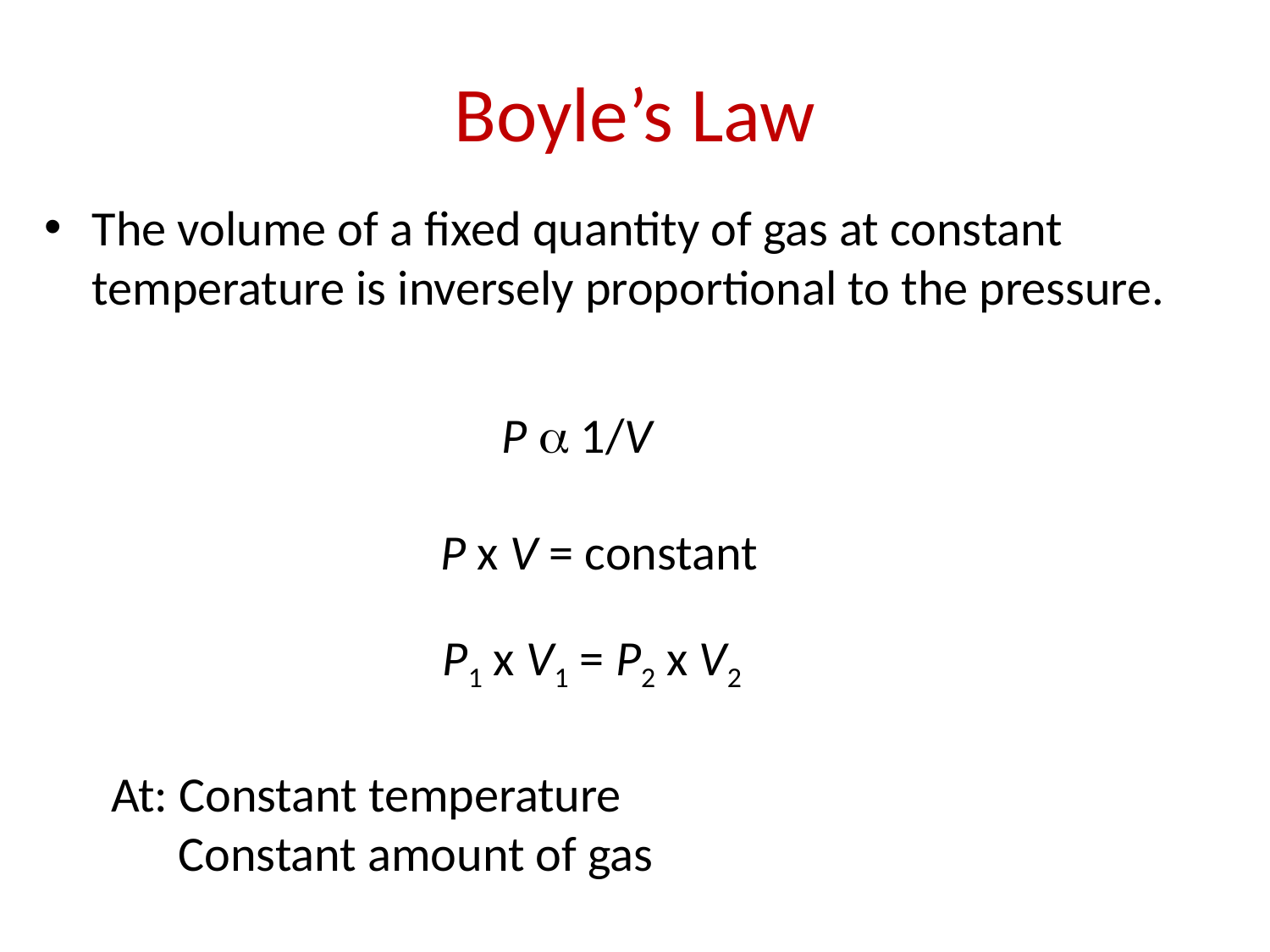

# Boyle’s Law
The volume of a fixed quantity of gas at constant temperature is inversely proportional to the pressure.
P α 1/V
P x V = constant
P1 x V1 = P2 x V2
At: Constant temperature
      Constant amount of gas